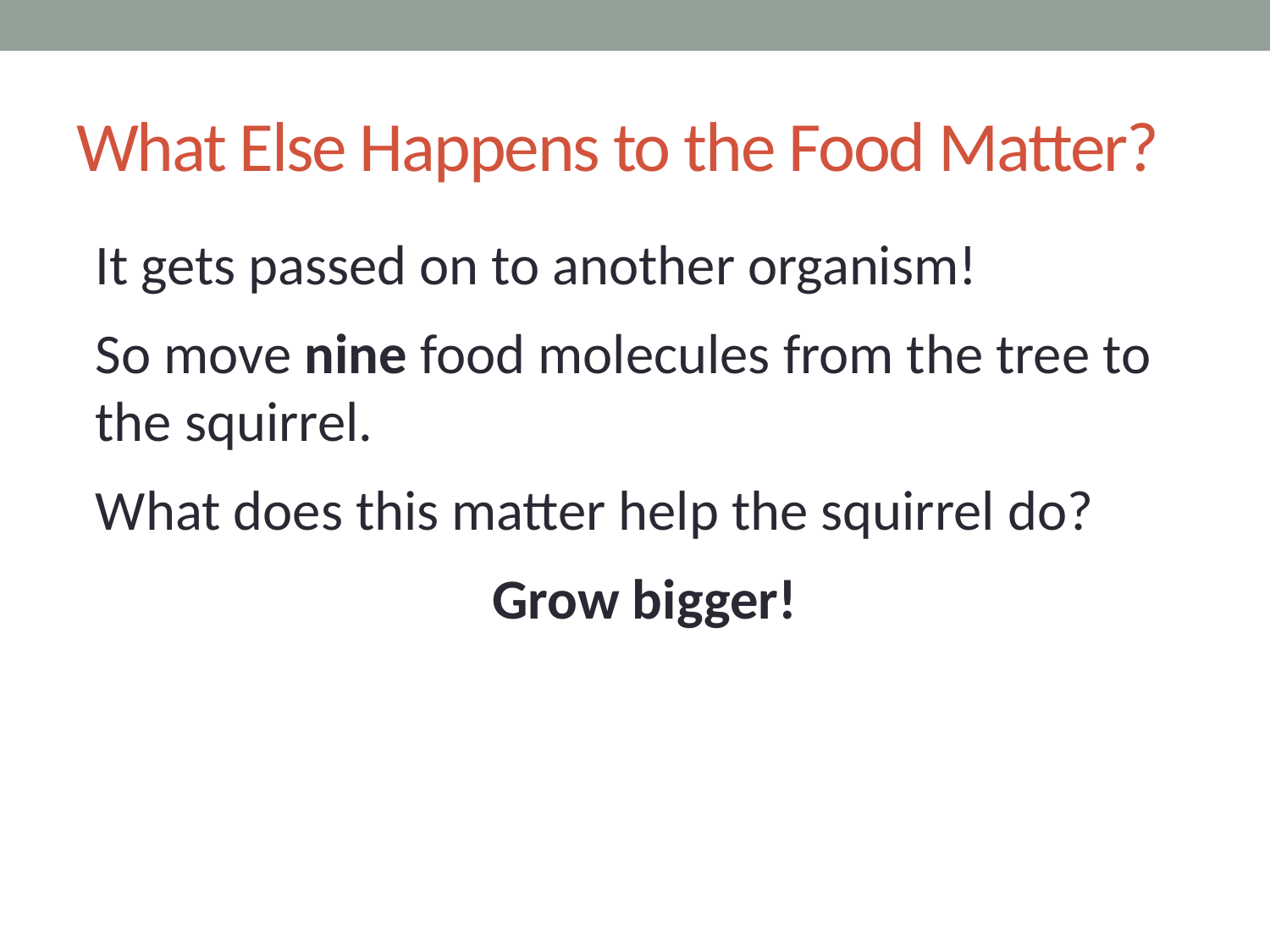

# What Else Happens to the Food Matter?
It gets passed on to another organism!
So move nine food molecules from the tree to the squirrel.
What does this matter help the squirrel do?
Grow bigger!